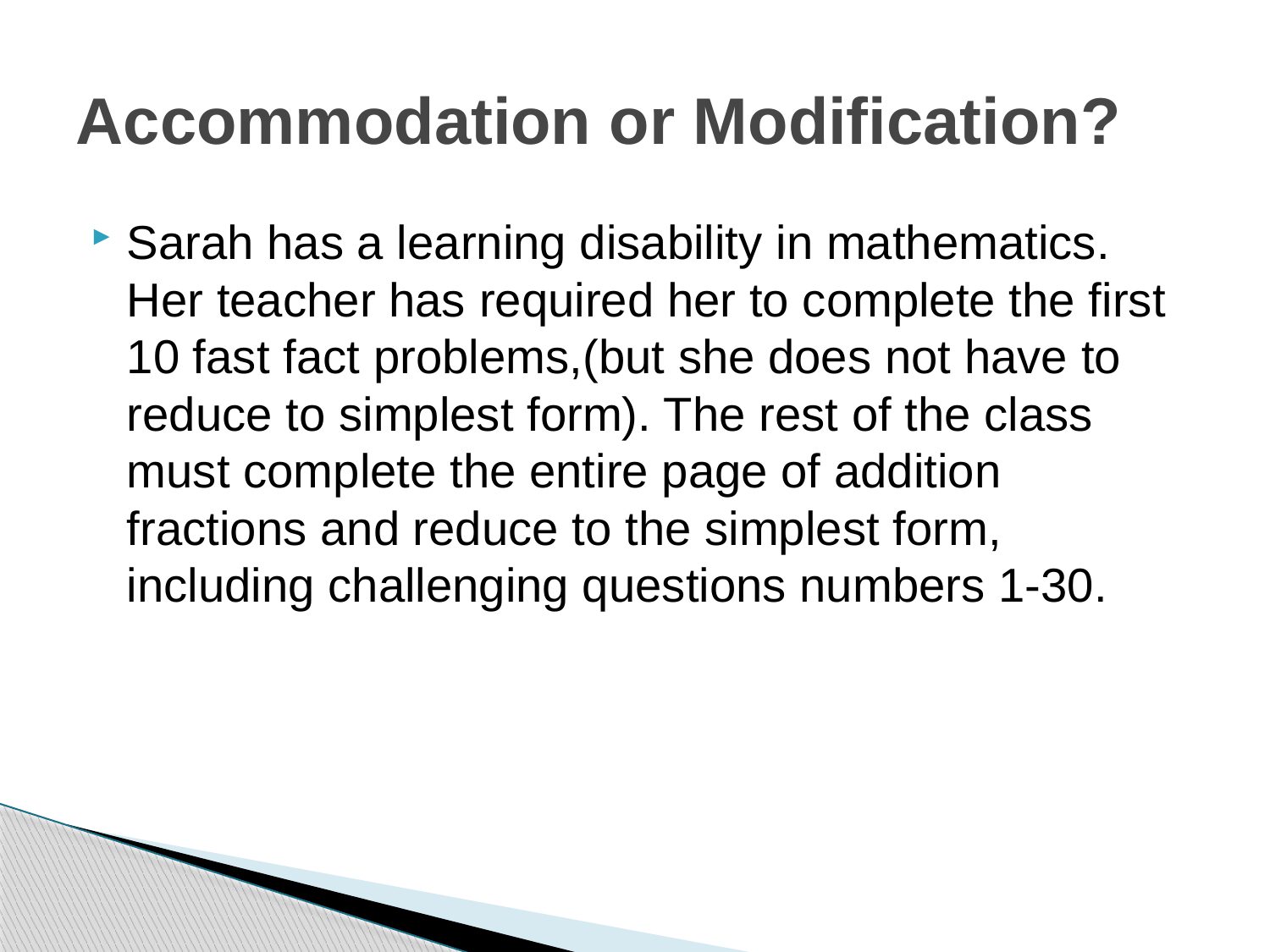

# Accommodation or Modification?
Sarah has a learning disability in mathematics. Her teacher has required her to complete the first 10 fast fact problems,(but she does not have to reduce to simplest form). The rest of the class must complete the entire page of addition fractions and reduce to the simplest form, including challenging questions numbers 1-30.